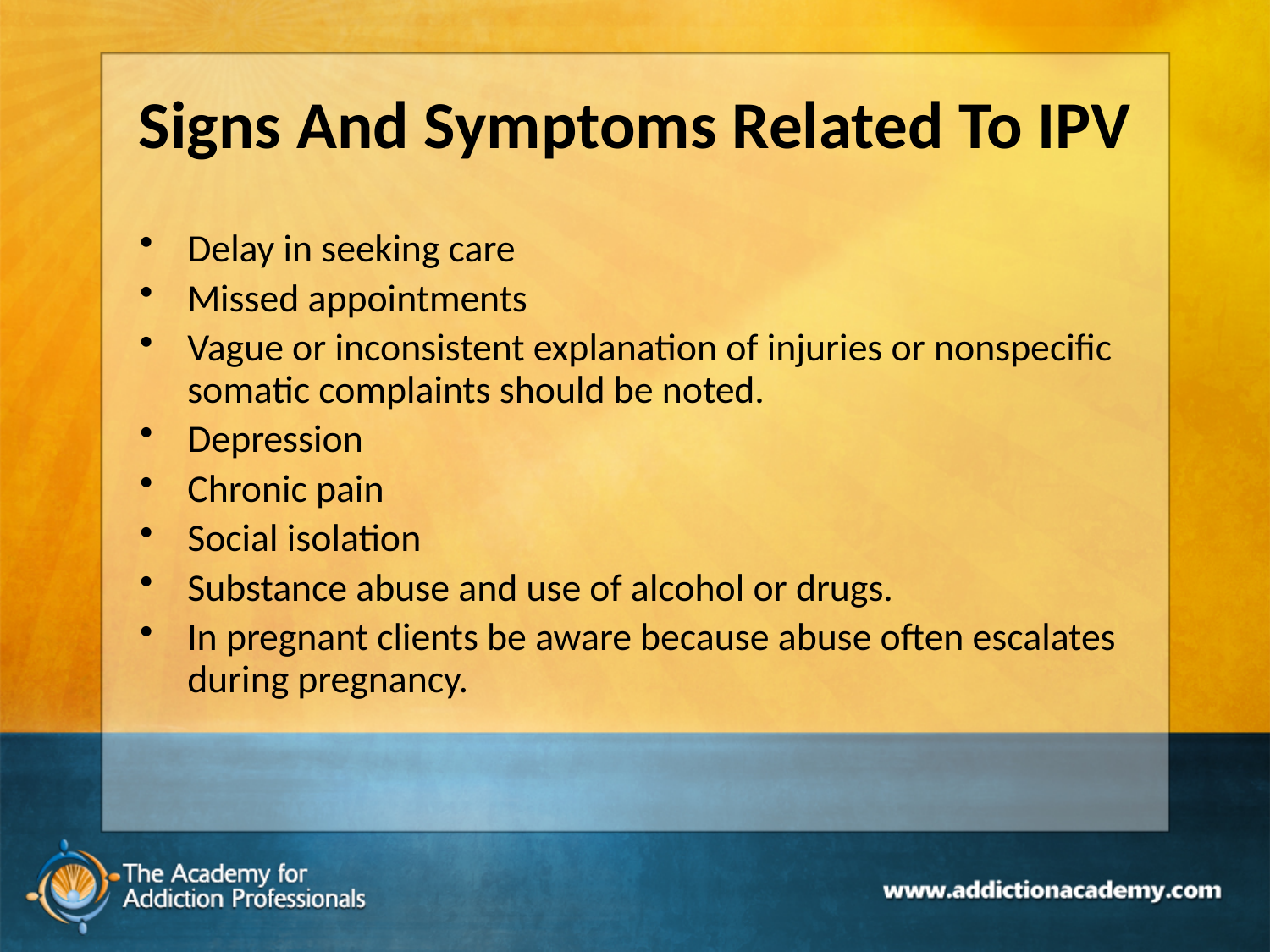

# Signs And Symptoms Related To IPV
Delay in seeking care
Missed appointments
Vague or inconsistent explanation of injuries or nonspecific somatic complaints should be noted.
Depression
Chronic pain
Social isolation
Substance abuse and use of alcohol or drugs.
In pregnant clients be aware because abuse often escalates during pregnancy.